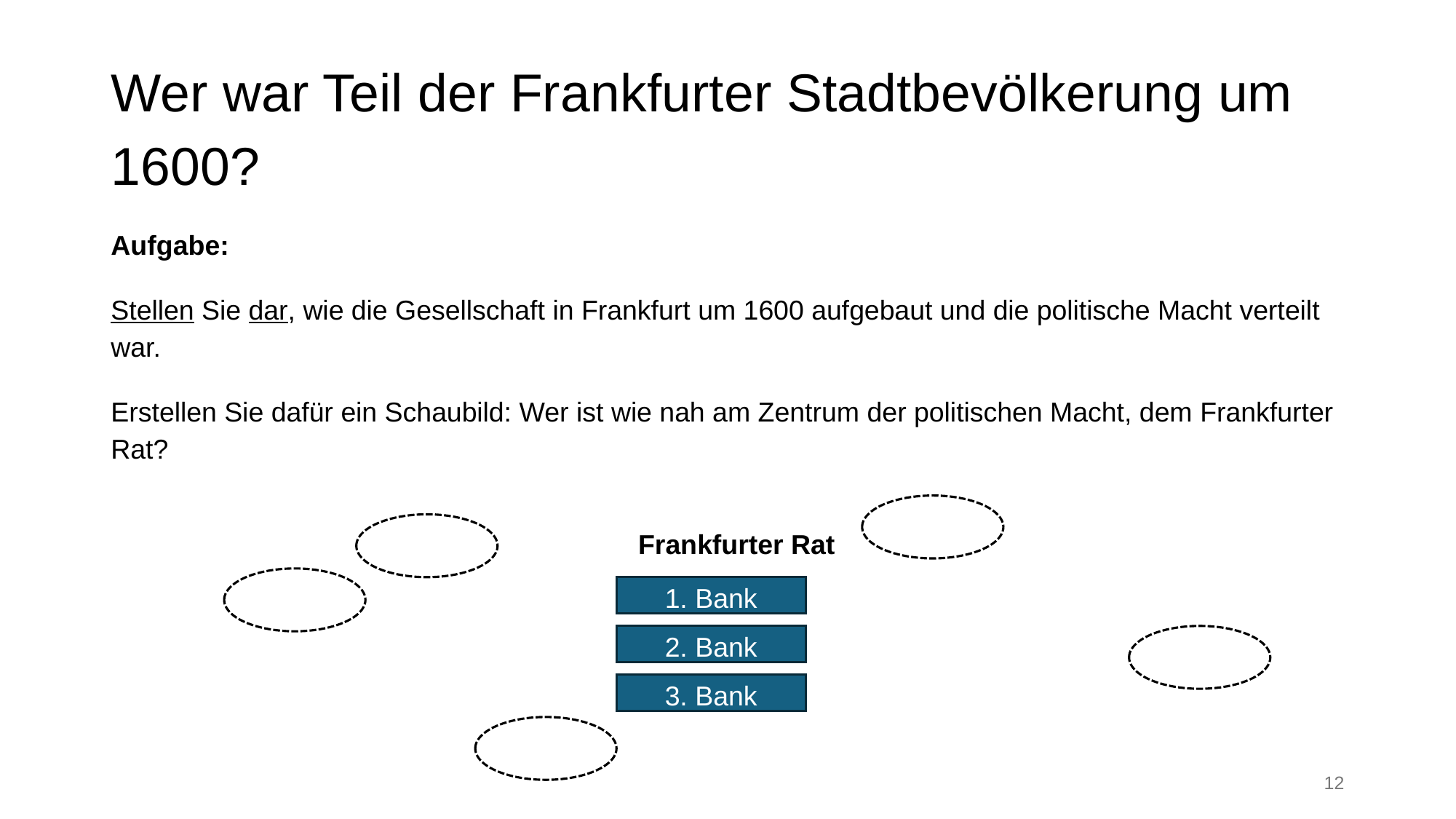

# Wer war Teil der Frankfurter Stadtbevölkerung um 1600?
Aufgabe:
Stellen Sie dar, wie die Gesellschaft in Frankfurt um 1600 aufgebaut und die politische Macht verteilt war.
Erstellen Sie dafür ein Schaubild: Wer ist wie nah am Zentrum der politischen Macht, dem Frankfurter Rat?

Frankfurter Rat

1. Bank
2. Bank

3. Bank

12